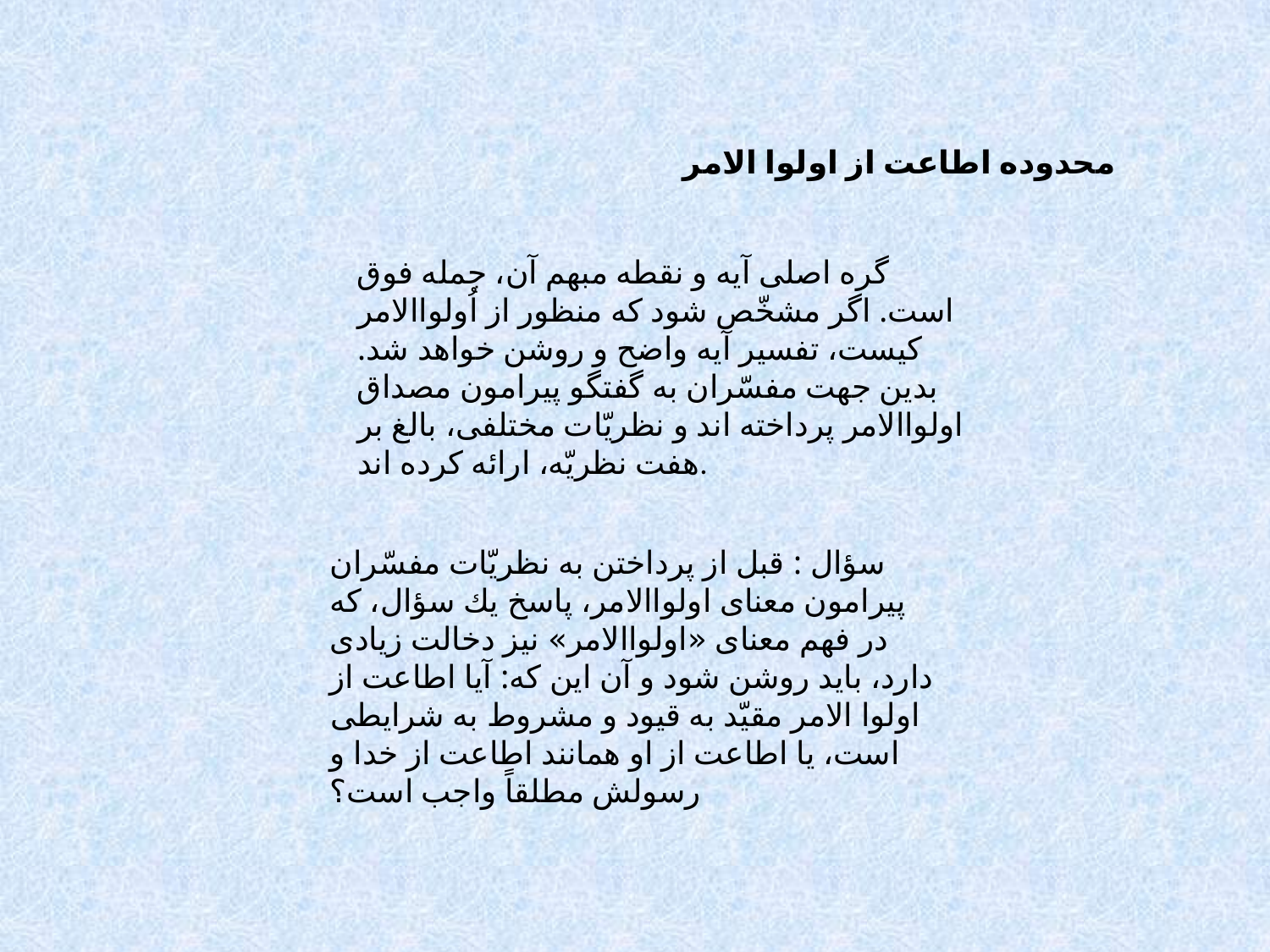

محدوده اطاعت از اولوا الامر
گره اصلى آيه و نقطه مبهم آن، جمله فوق است. اگر مشخّص شود كه منظور از اُولواالامر كيست، تفسير آيه واضح و روشن خواهد شد. بدين جهت مفسّران به گفتگو پيرامون مصداق اولواالامر پرداخته اند و نظريّات مختلفى، بالغ بر هفت نظريّه، ارائه كرده اند.
سؤال : قبل از پرداختن به نظريّات مفسّران پيرامون معناى اولواالامر، پاسخ يك سؤال، كه در فهم معناى «اولواالامر» نيز دخالت زيادى دارد، بايد روشن شود و آن اين كه: آيا اطاعت از اولوا الامر مقيّد به قيود و مشروط به شرايطى است، يا اطاعت از او همانند اطاعت از خدا و رسولش مطلقاً واجب است؟